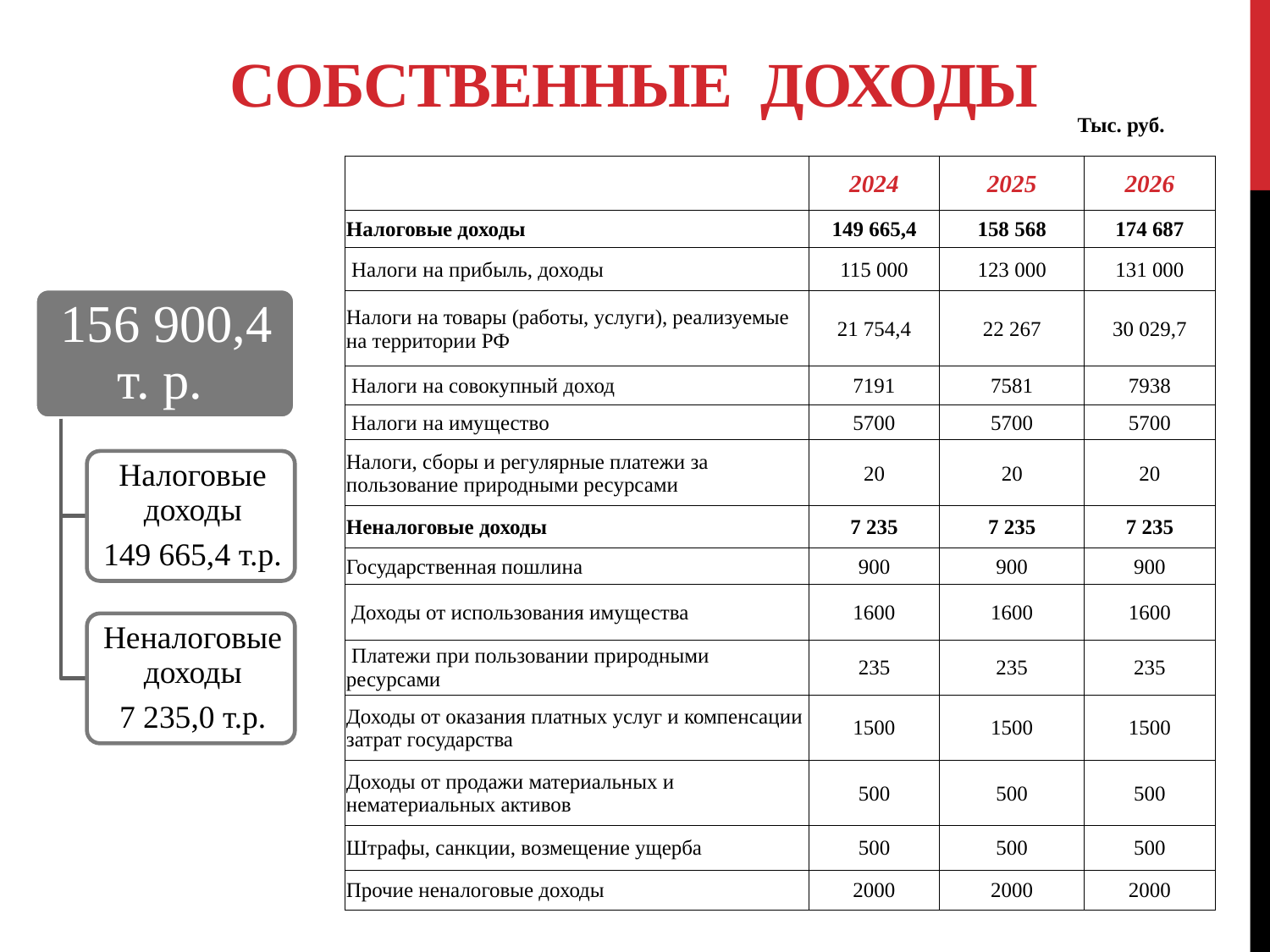

# Собственные  доходы
Тыс. руб.
156 900,4 т. р.
Налоговые доходы
149 665,4 т.р.
Неналоговые доходы
7 235,0 т.р.
|  | 2024 | 2025 | 2026 |
| --- | --- | --- | --- |
| Налоговые доходы | 149 665,4 | 158 568 | 174 687 |
| Налоги на прибыль, доходы | 115 000 | 123 000 | 131 000 |
| Налоги на товары (работы, услуги), реализуемые на территории РФ | 21 754,4 | 22 267 | 30 029,7 |
| Налоги на совокупный доход | 7191 | 7581 | 7938 |
| Налоги на имущество | 5700 | 5700 | 5700 |
| Налоги, сборы и регулярные платежи за пользование природными ресурсами | 20 | 20 | 20 |
| Неналоговые доходы | 7 235 | 7 235 | 7 235 |
| Государственная пошлина | 900 | 900 | 900 |
| Доходы от использования имущества | 1600 | 1600 | 1600 |
| Платежи при пользовании природными ресурсами | 235 | 235 | 235 |
| Доходы от оказания платных услуг и компенсации затрат государства | 1500 | 1500 | 1500 |
| Доходы от продажи материальных и нематериальных активов | 500 | 500 | 500 |
| Штрафы, санкции, возмещение ущерба | 500 | 500 | 500 |
| Прочие неналоговые доходы | 2000 | 2000 | 2000 |